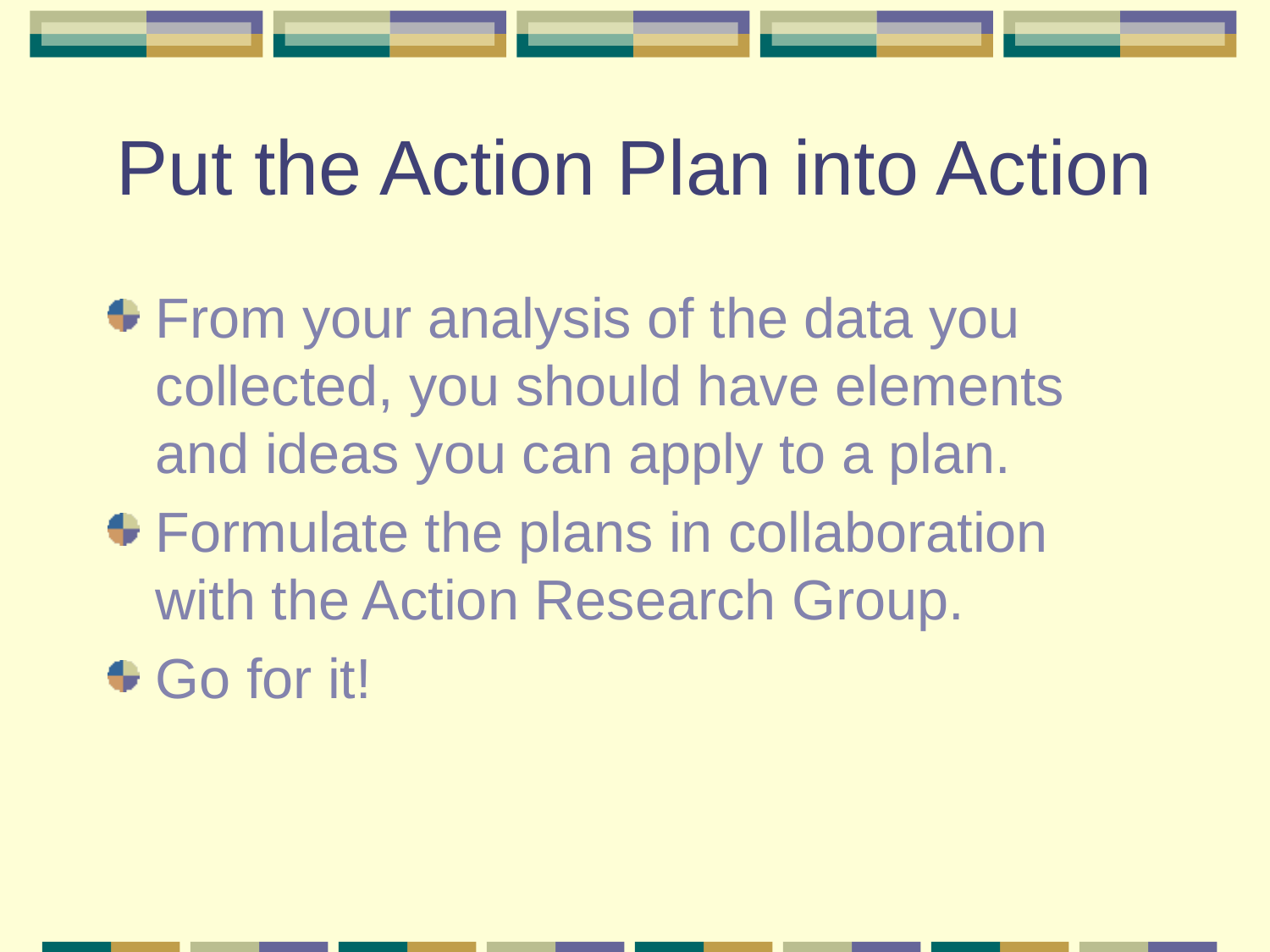

# Put the Action Plan into Action
From your analysis of the data you collected, you should have elements and ideas you can apply to a plan.
Formulate the plans in collaboration with the Action Research Group.
Go for it!